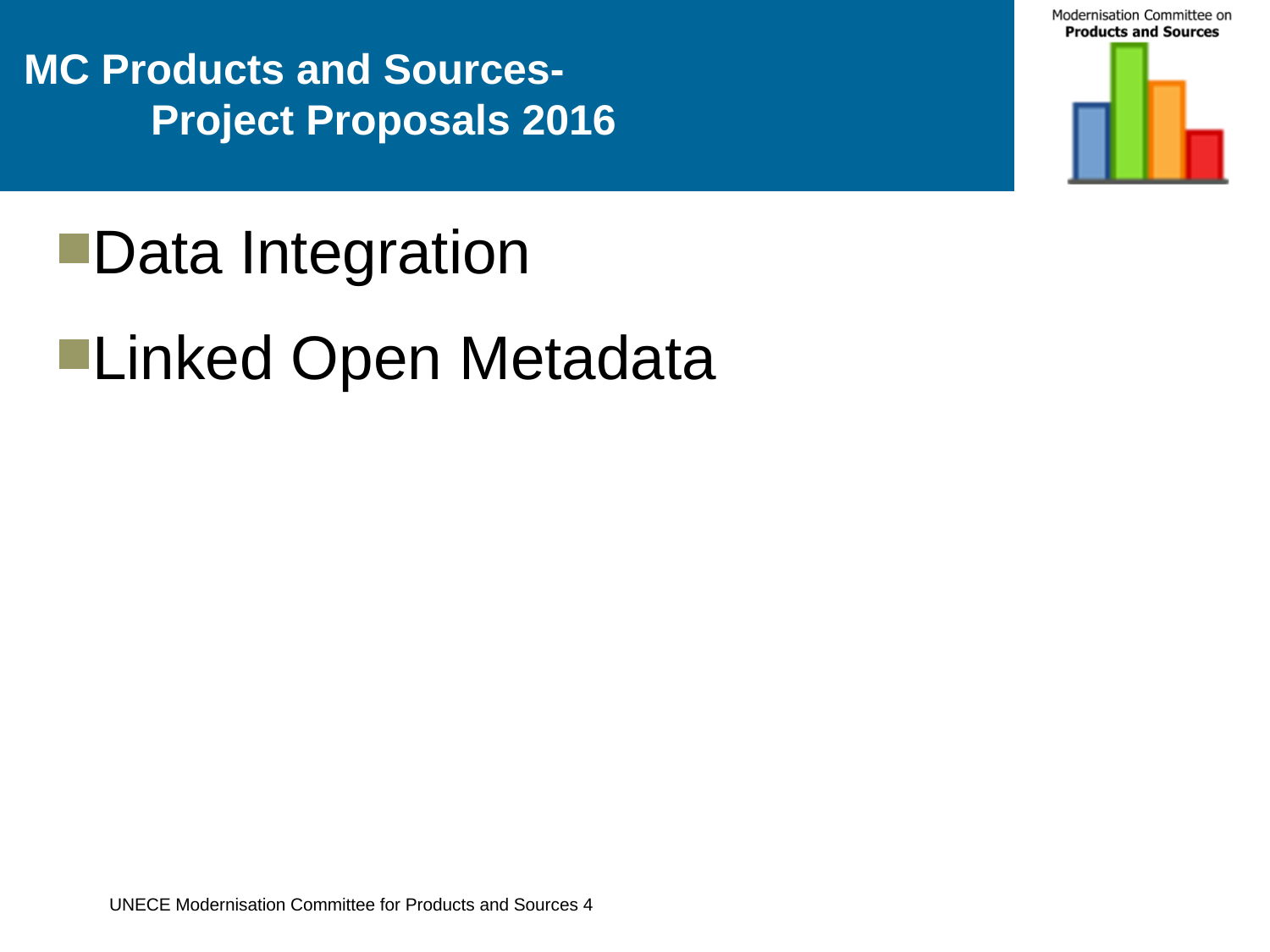

# MC Products and Sources- Project Proposals 2016
Data Integration
Linked Open Metadata

UNECE Modernisation Committee for Products and Sources 4